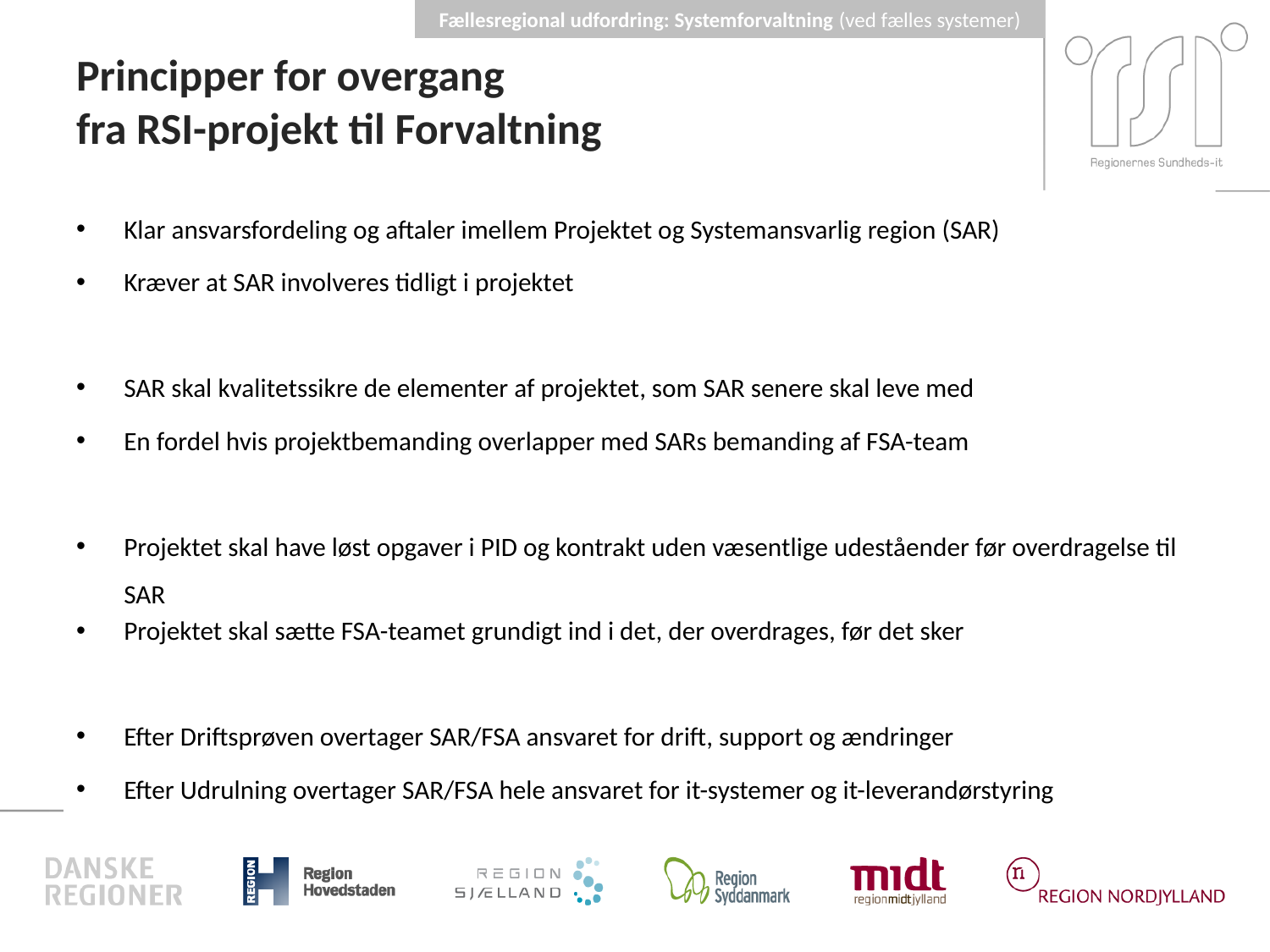

Fællesregional udfordring: Systemforvaltning (ved fælles systemer)
# Principper for overgang fra RSI-projekt til Forvaltning
Klar ansvarsfordeling og aftaler imellem Projektet og Systemansvarlig region (SAR)
Kræver at SAR involveres tidligt i projektet

SAR skal kvalitetssikre de elementer af projektet, som SAR senere skal leve med
En fordel hvis projektbemanding overlapper med SARs bemanding af FSA-team

Projektet skal have løst opgaver i PID og kontrakt uden væsentlige udeståender før overdragelse til SAR
Projektet skal sætte FSA-teamet grundigt ind i det, der overdrages, før det sker

Efter Driftsprøven overtager SAR/FSA ansvaret for drift, support og ændringer
Efter Udrulning overtager SAR/FSA hele ansvaret for it-systemer og it-leverandørstyring